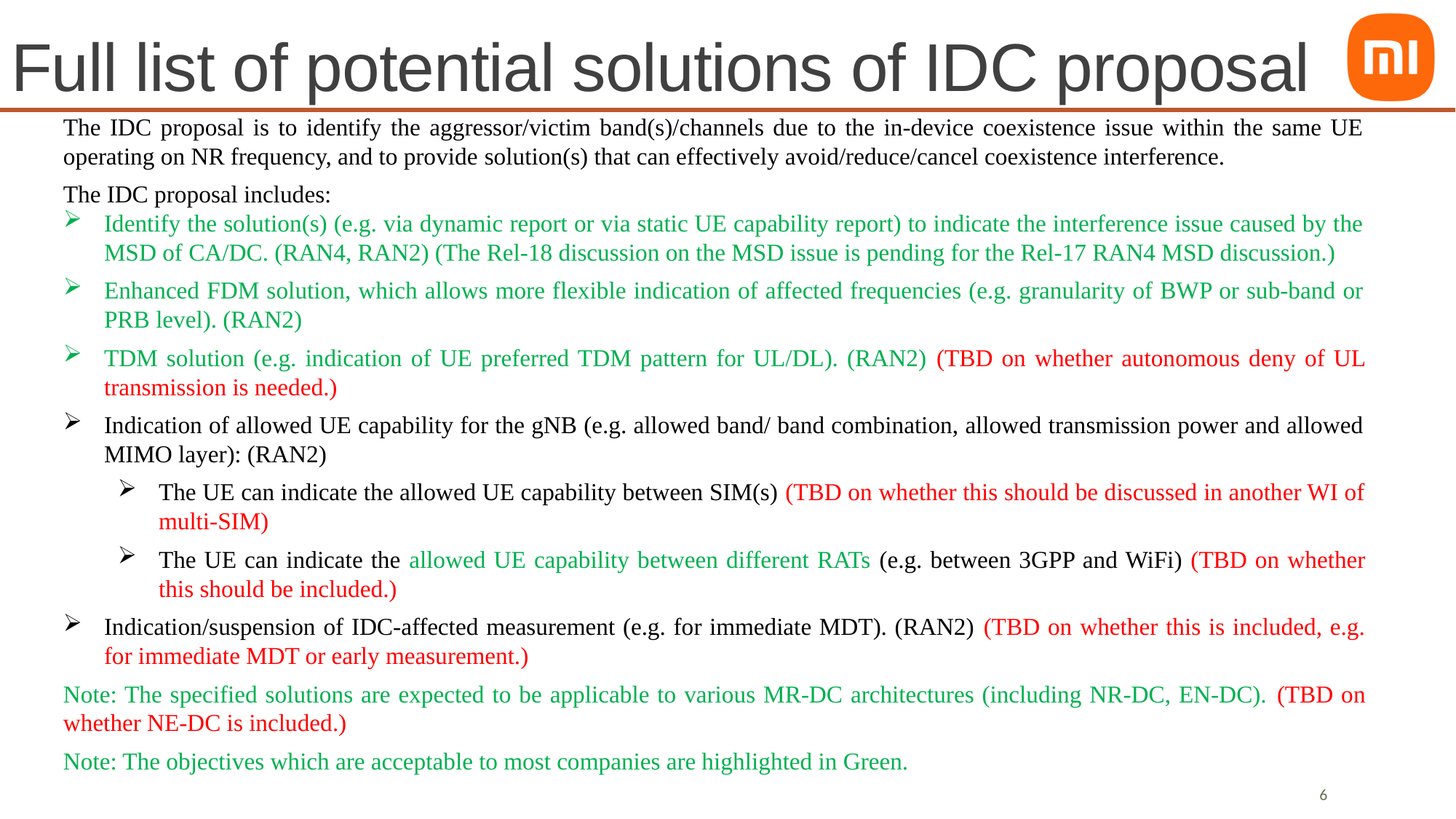

# Full list of potential solutions of IDC proposal
The IDC proposal is to identify the aggressor/victim band(s)/channels due to the in-device coexistence issue within the same UE operating on NR frequency, and to provide solution(s) that can effectively avoid/reduce/cancel coexistence interference.
The IDC proposal includes:
Identify the solution(s) (e.g. via dynamic report or via static UE capability report) to indicate the interference issue caused by the MSD of CA/DC. (RAN4, RAN2) (The Rel-18 discussion on the MSD issue is pending for the Rel-17 RAN4 MSD discussion.)
Enhanced FDM solution, which allows more flexible indication of affected frequencies (e.g. granularity of BWP or sub-band or PRB level). (RAN2)
TDM solution (e.g. indication of UE preferred TDM pattern for UL/DL). (RAN2) (TBD on whether autonomous deny of UL transmission is needed.)
Indication of allowed UE capability for the gNB (e.g. allowed band/ band combination, allowed transmission power and allowed MIMO layer): (RAN2)
The UE can indicate the allowed UE capability between SIM(s) (TBD on whether this should be discussed in another WI of multi-SIM)
The UE can indicate the allowed UE capability between different RATs (e.g. between 3GPP and WiFi) (TBD on whether this should be included.)
Indication/suspension of IDC-affected measurement (e.g. for immediate MDT). (RAN2) (TBD on whether this is included, e.g. for immediate MDT or early measurement.)
Note: The specified solutions are expected to be applicable to various MR-DC architectures (including NR-DC, EN-DC). (TBD on whether NE-DC is included.)
Note: The objectives which are acceptable to most companies are highlighted in Green.